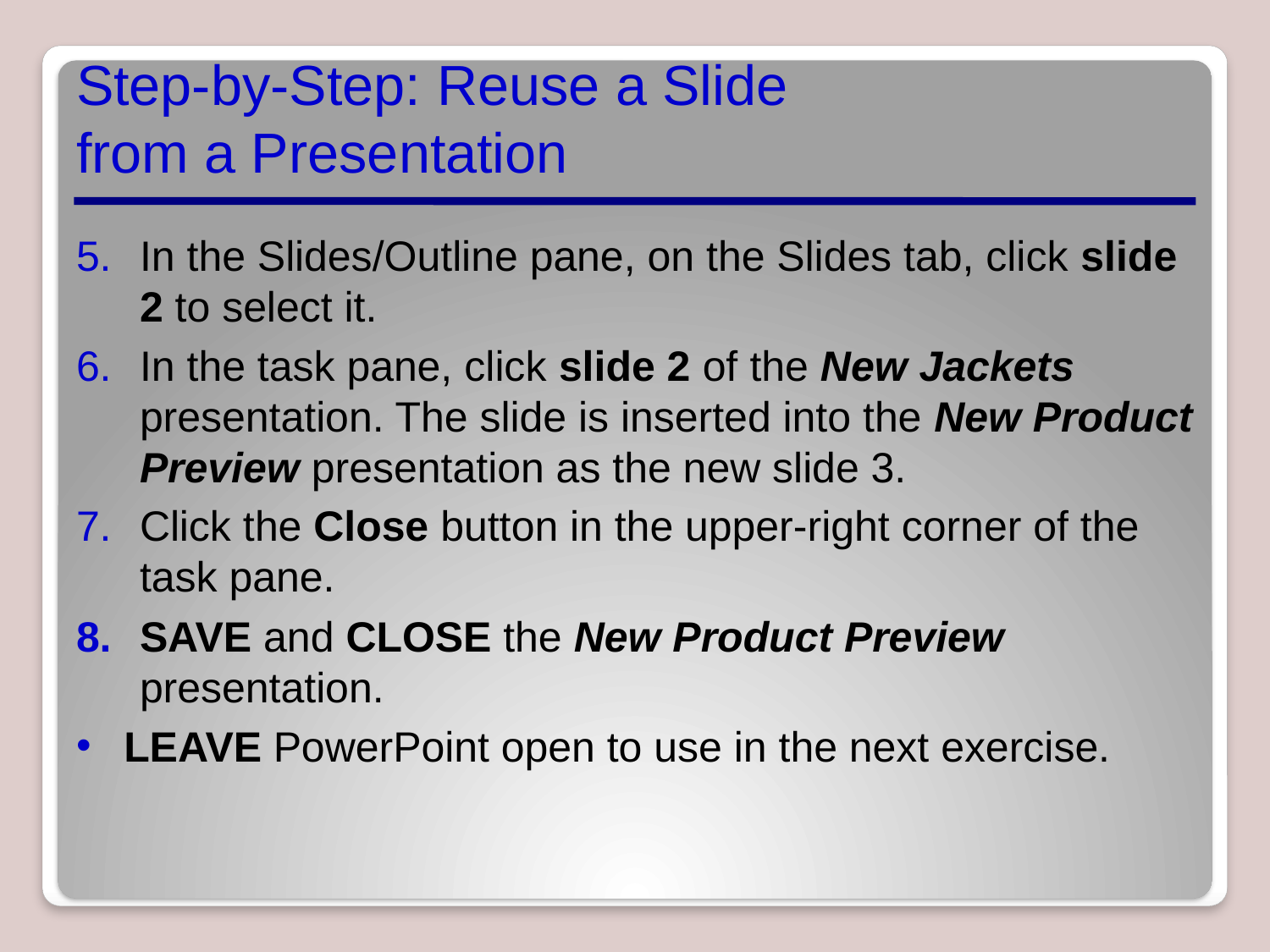

# Step-by-Step: Reuse a Slide from a Presentation
In the Slides/Outline pane, on the Slides tab, click slide 2 to select it.
In the task pane, click slide 2 of the New Jackets presentation. The slide is inserted into the New Product Preview presentation as the new slide 3.
Click the Close button in the upper-right corner of the task pane.
SAVE and CLOSE the New Product Preview presentation.
LEAVE PowerPoint open to use in the next exercise.